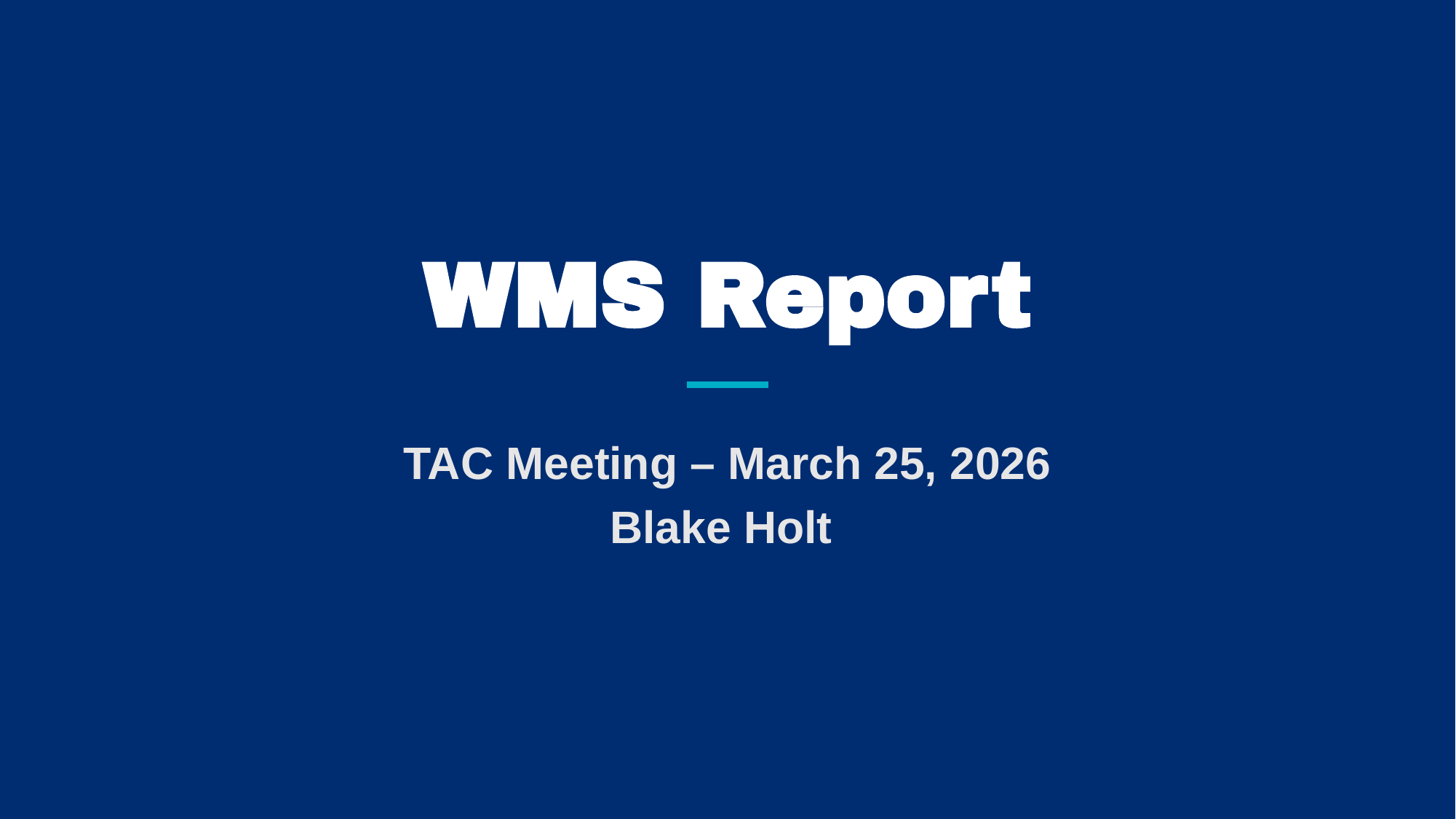

# WMS Report

TAC Meeting – March 25, 2026
Blake Holt